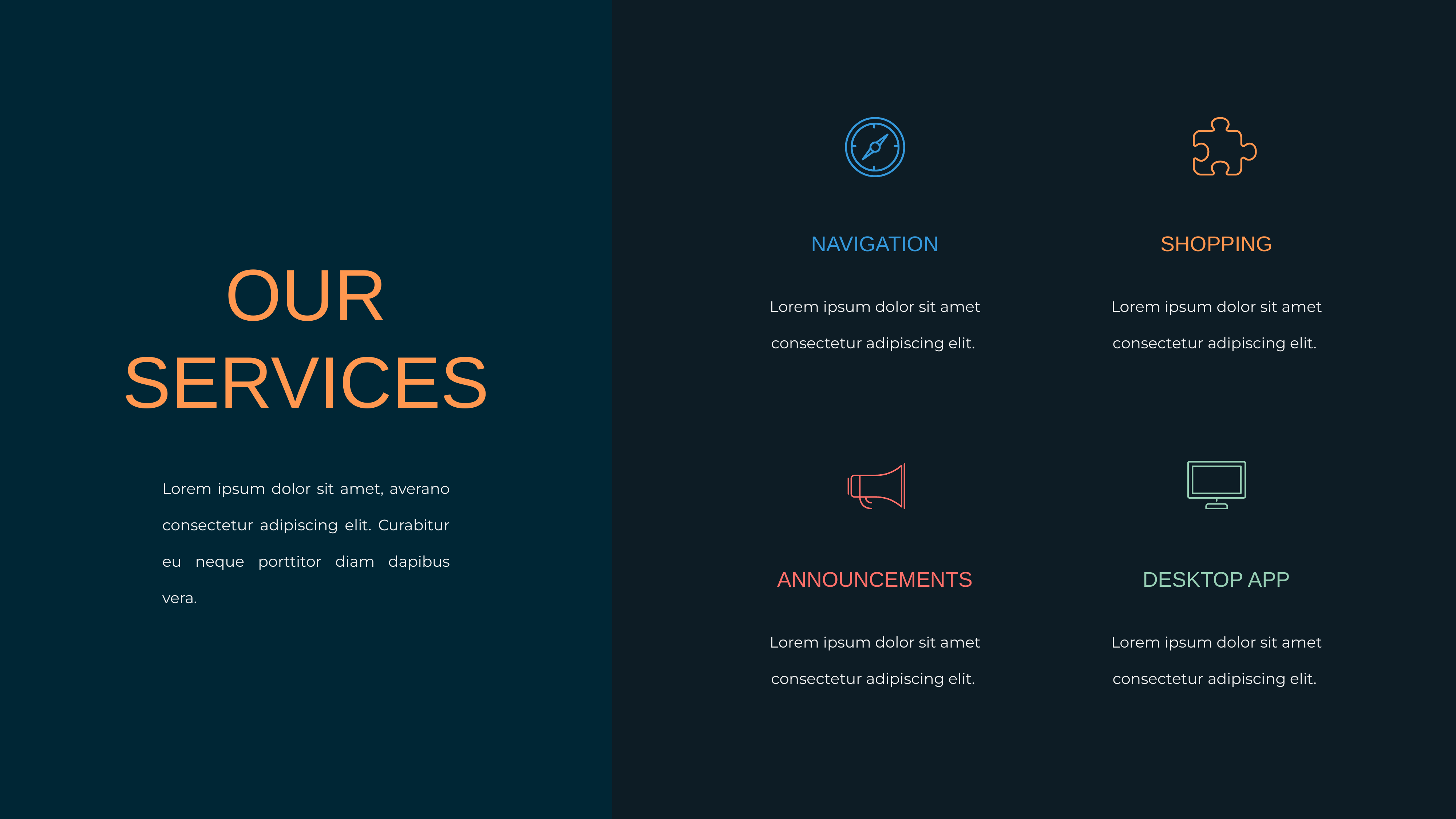

NAVIGATION
SHOPPING
OUR
SERVICES
Lorem ipsum dolor sit amet consectetur adipiscing elit.
Lorem ipsum dolor sit amet consectetur adipiscing elit.
Lorem ipsum dolor sit amet, averano consectetur adipiscing elit. Curabitur eu neque porttitor diam dapibus vera.

ANNOUNCEMENTS
DESKTOP APP
Lorem ipsum dolor sit amet consectetur adipiscing elit.
Lorem ipsum dolor sit amet consectetur adipiscing elit.